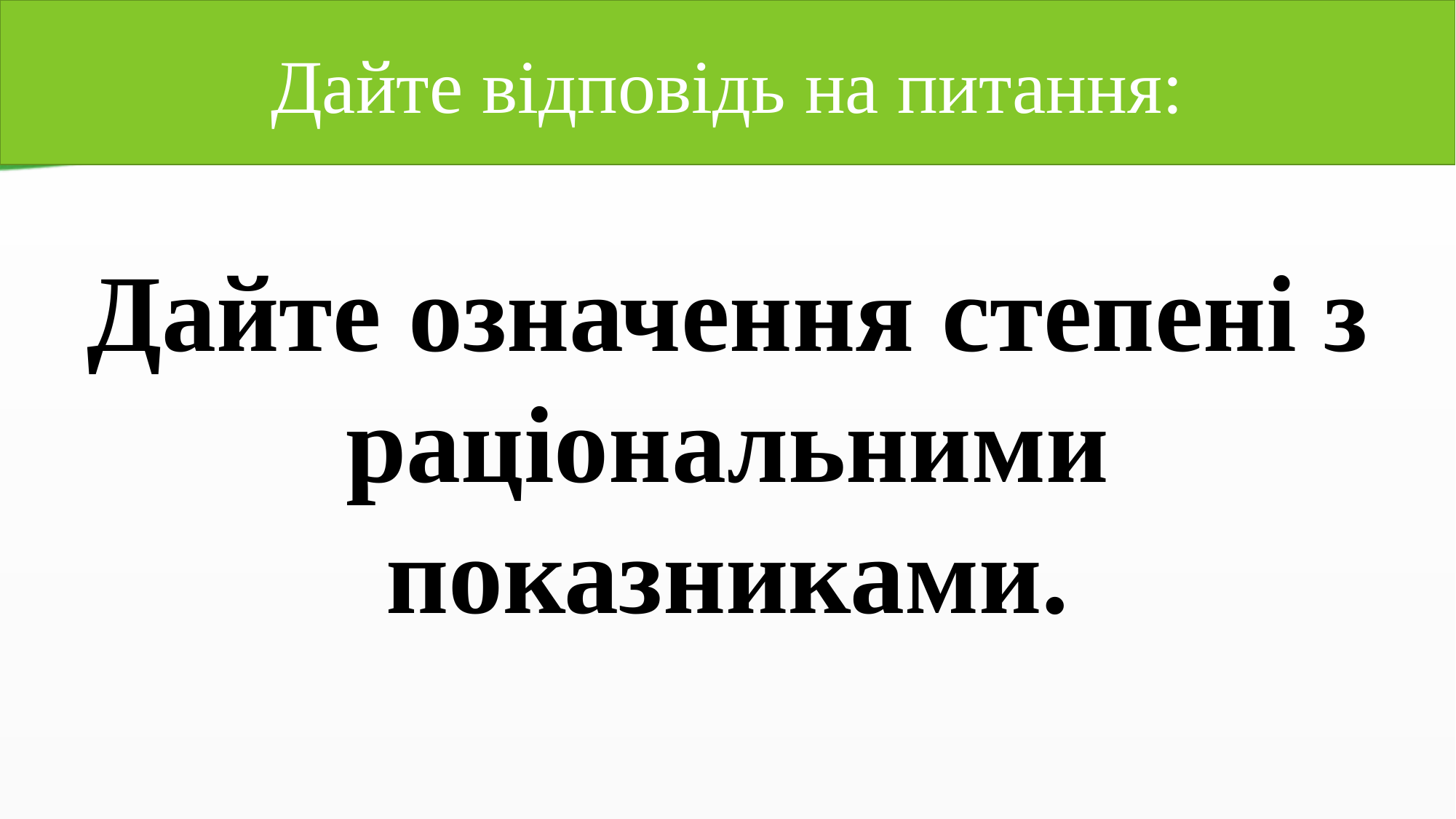

Дайте відповідь на питання:
Дайте означення степені з раціональними показниками.